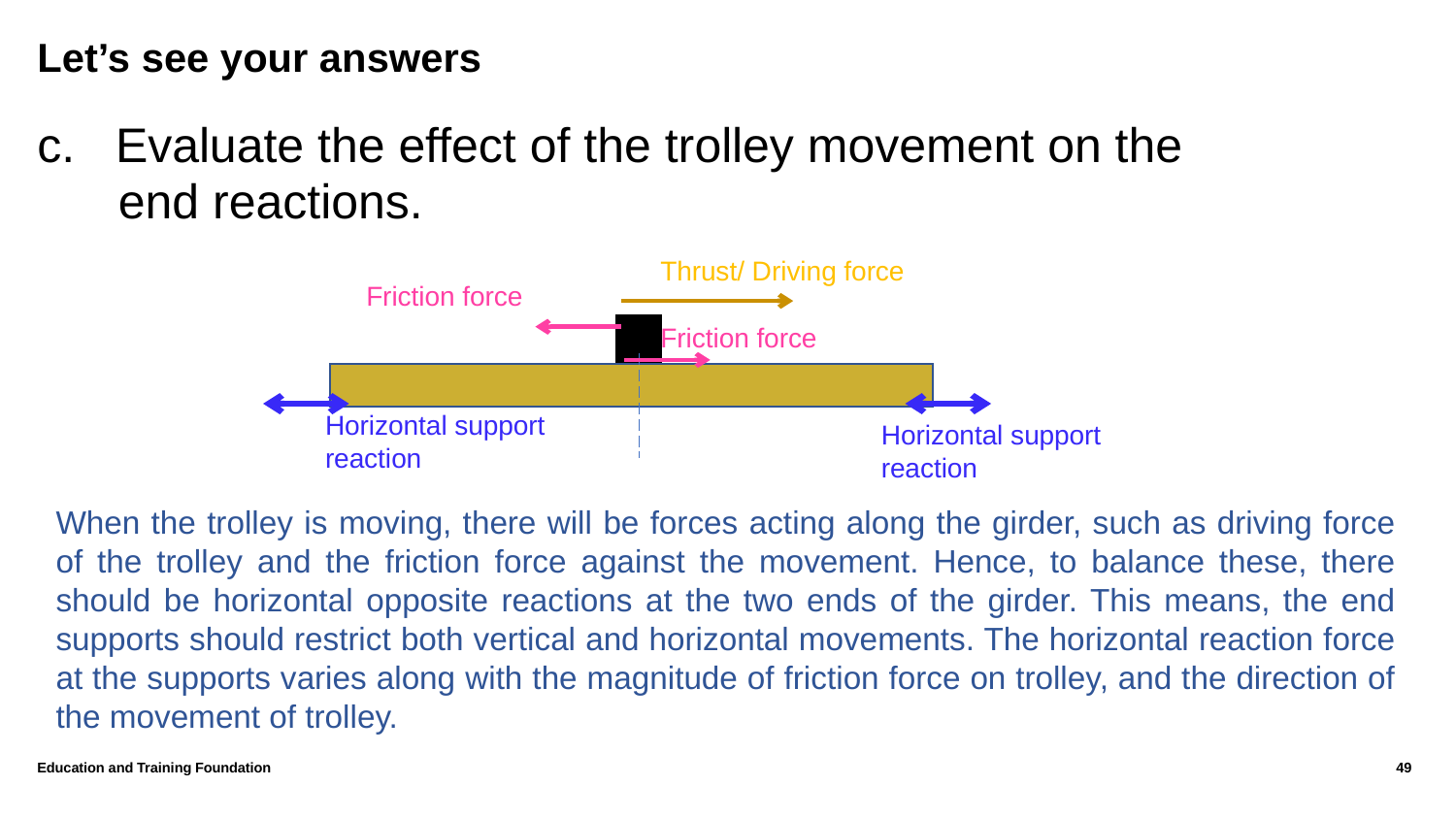

# Let’s see your answers
c.   Evaluate the effect of the trolley movement on the
      end reactions.

Thrust/ Driving force
Friction force
Friction force

Horizontal support reaction
Horizontal support reaction

When the trolley is moving, there will be forces acting along the girder, such as driving force of the trolley and the friction force against the movement. Hence, to balance these, there should be horizontal opposite reactions at the two ends of the girder. This means, the end supports should restrict both vertical and horizontal movements. The horizontal reaction force at the supports varies along with the magnitude of friction force on trolley, and the direction of the movement of trolley.
Education and Training Foundation
49